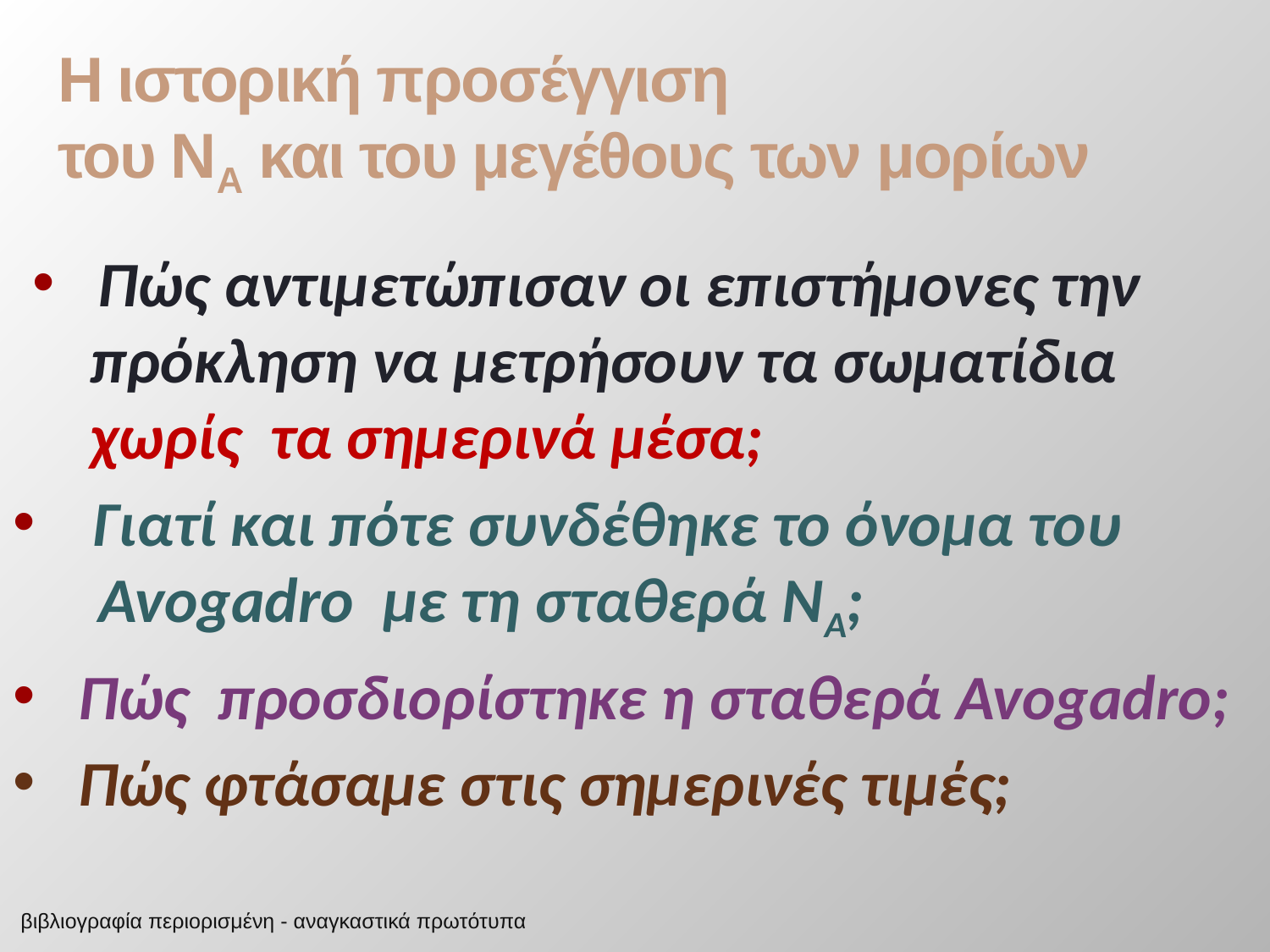

Η ιστορική προσέγγιση
του ΝΑ και του μεγέθους των μορίων
   Πώς αντιμετώπισαν οι επιστήμονες την
    πρόκληση να μετρήσουν τα σωματίδια
    χωρίς  τα σημερινά μέσα;
    Γιατί και πότε συνδέθηκε το όνομα του
      Avogadro  με τη σταθερά ΝΑ;
   Πώς  προσδιορίστηκε η σταθερά Avogadro;
   Πώς φτάσαμε στις σημερινές τιμές;
 βιβλιογραφία περιορισμένη - αναγκαστικά πρωτότυπα